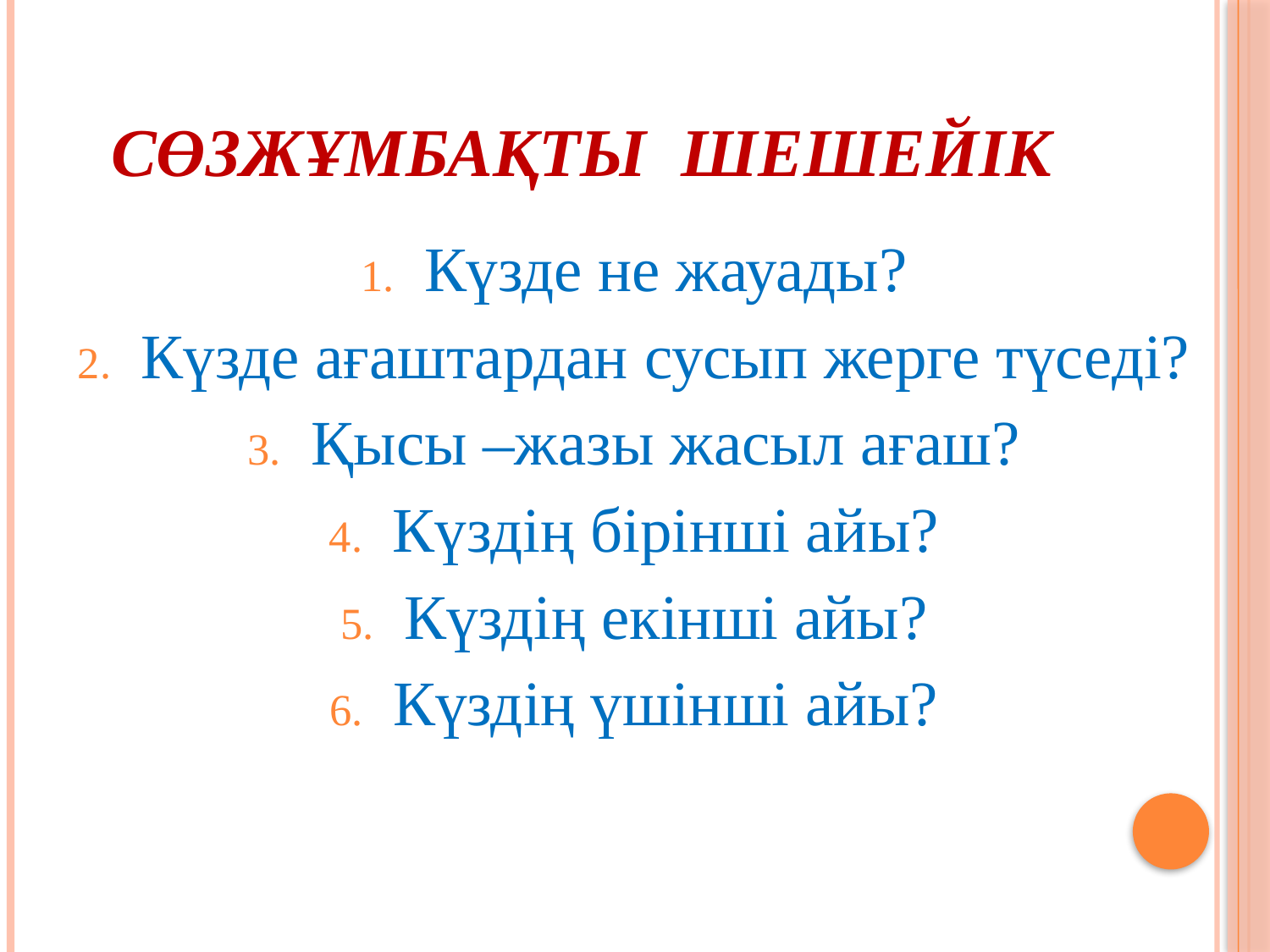

# Сөзжұмбақты  шешейік
Күзде не жауады?
Күзде ағаштардан сусып жерге түседі?
Қысы –жазы жасыл ағаш?
Күздің бірінші айы?
Күздің екінші айы?
Күздің үшінші айы?